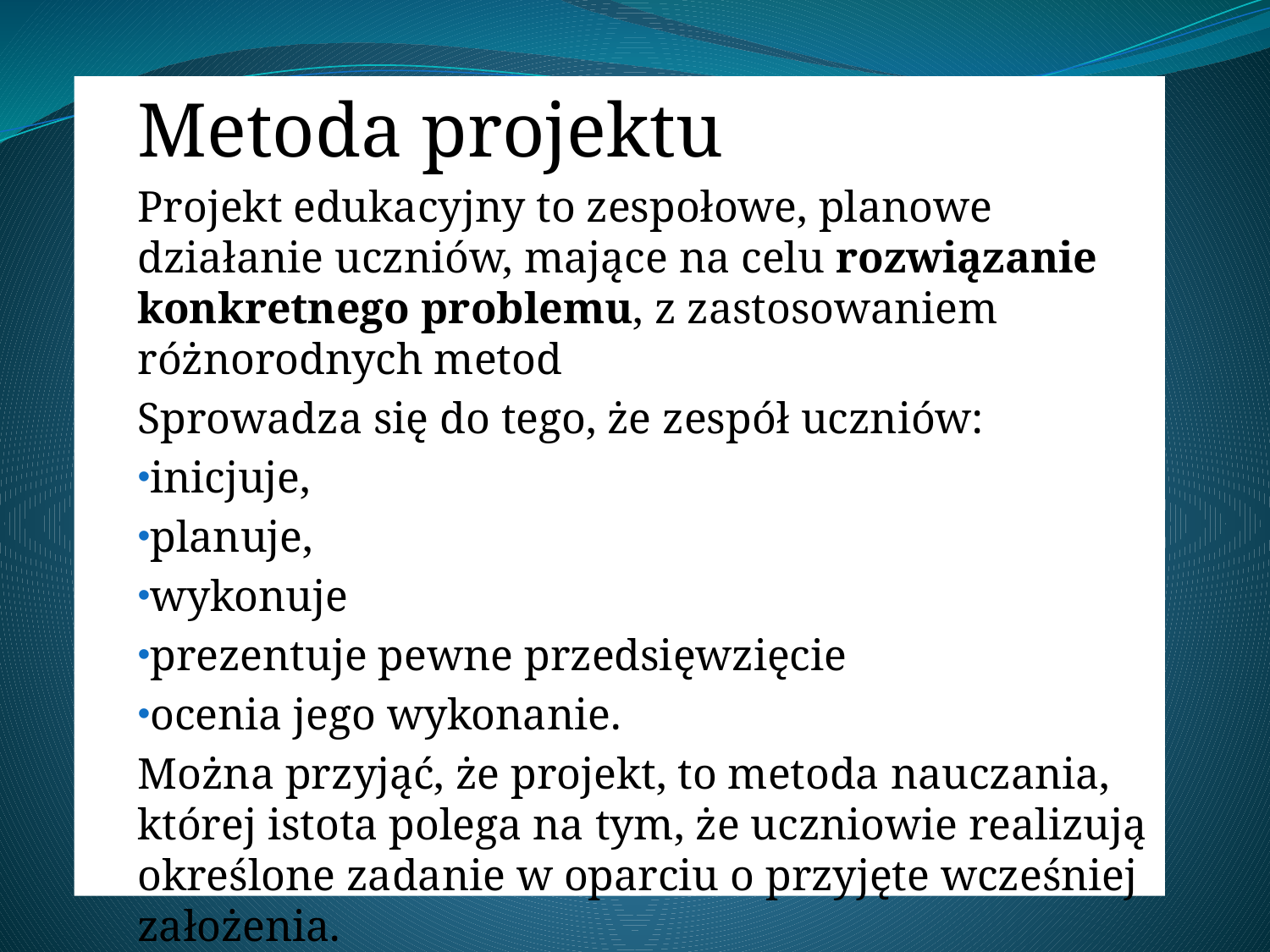

Metoda projektu
Projekt edukacyjny to zespołowe, planowe działanie uczniów, mające na celu rozwiązanie konkretnego problemu, z zastosowaniem różnorodnych metod
Sprowadza się do tego, że zespół uczniów:
inicjuje,
planuje,
wykonuje
prezentuje pewne przedsięwzięcie
ocenia jego wykonanie.
Można przyjąć, że projekt, to metoda nauczania, której istota polega na tym, że uczniowie realizują określone zadanie w oparciu o przyjęte wcześniej założenia.